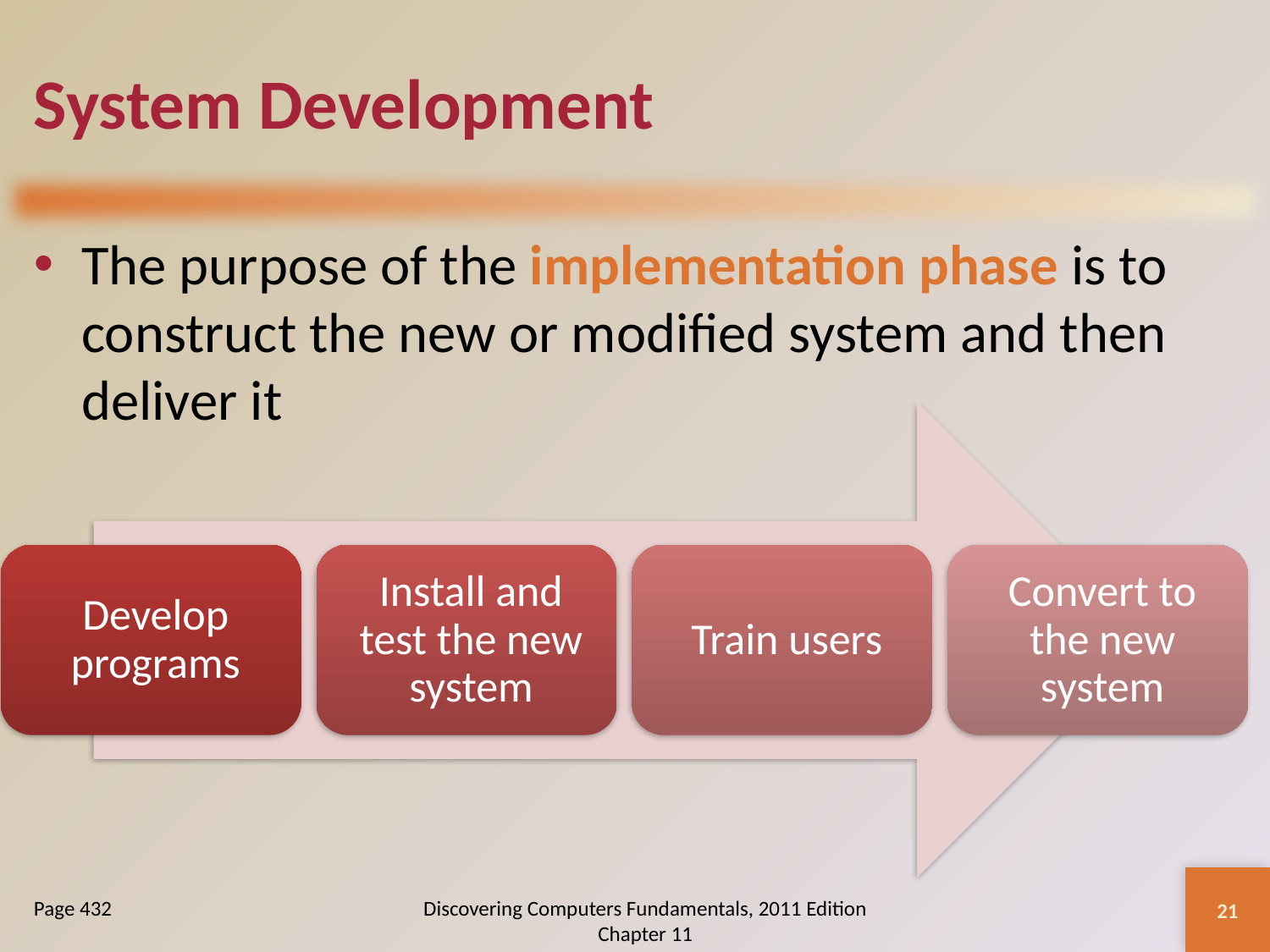

# System Development
The purpose of the implementation phase is to construct the new or modified system and then deliver it
Develop programs
Install and test the new system
Train users
Convert to the new system
21
Page 432
Discovering Computers Fundamentals, 2011 Edition Chapter 11